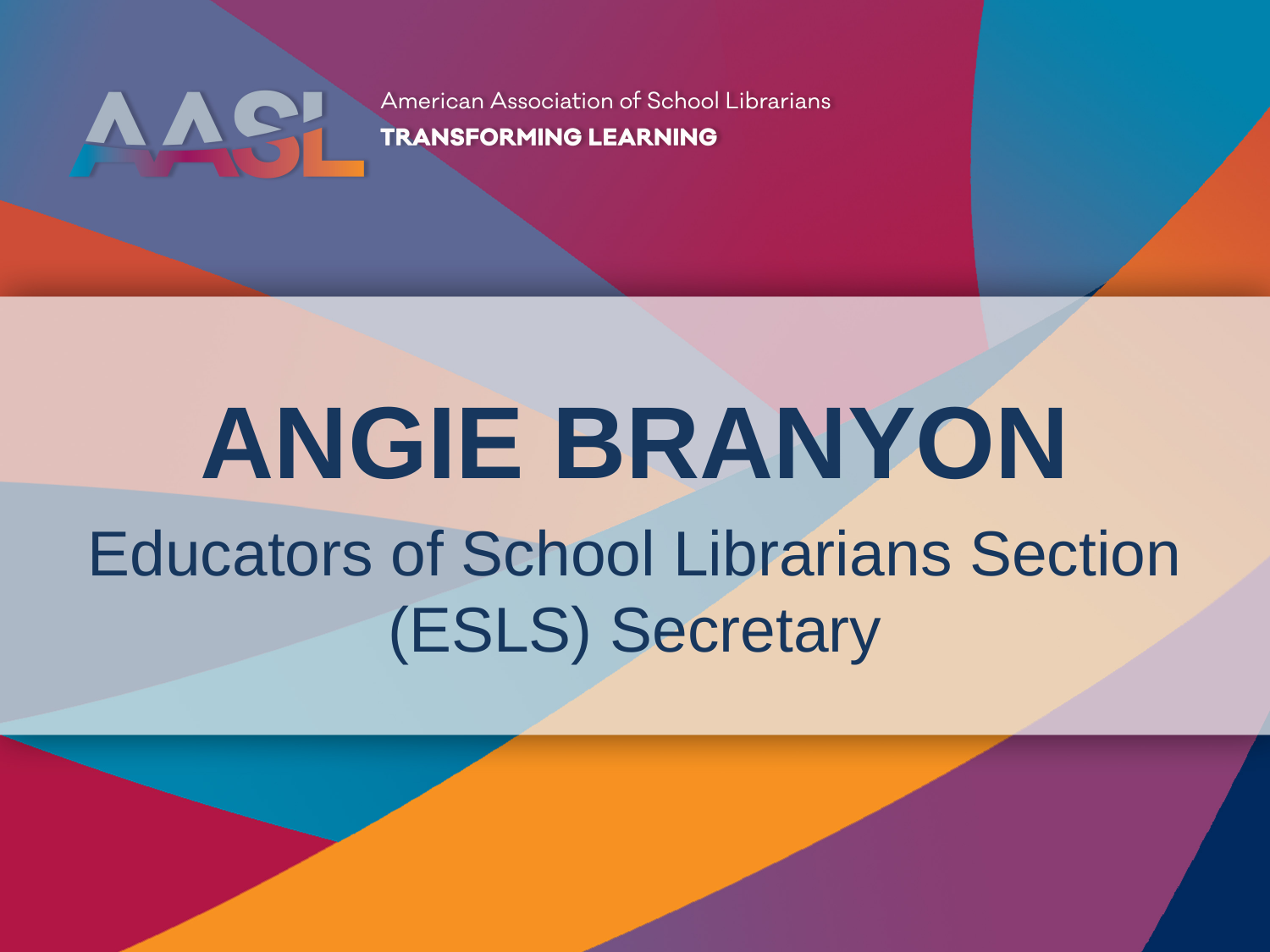

# Angie Branyon
Educators of School Librarians Section (ESLS) Secretary